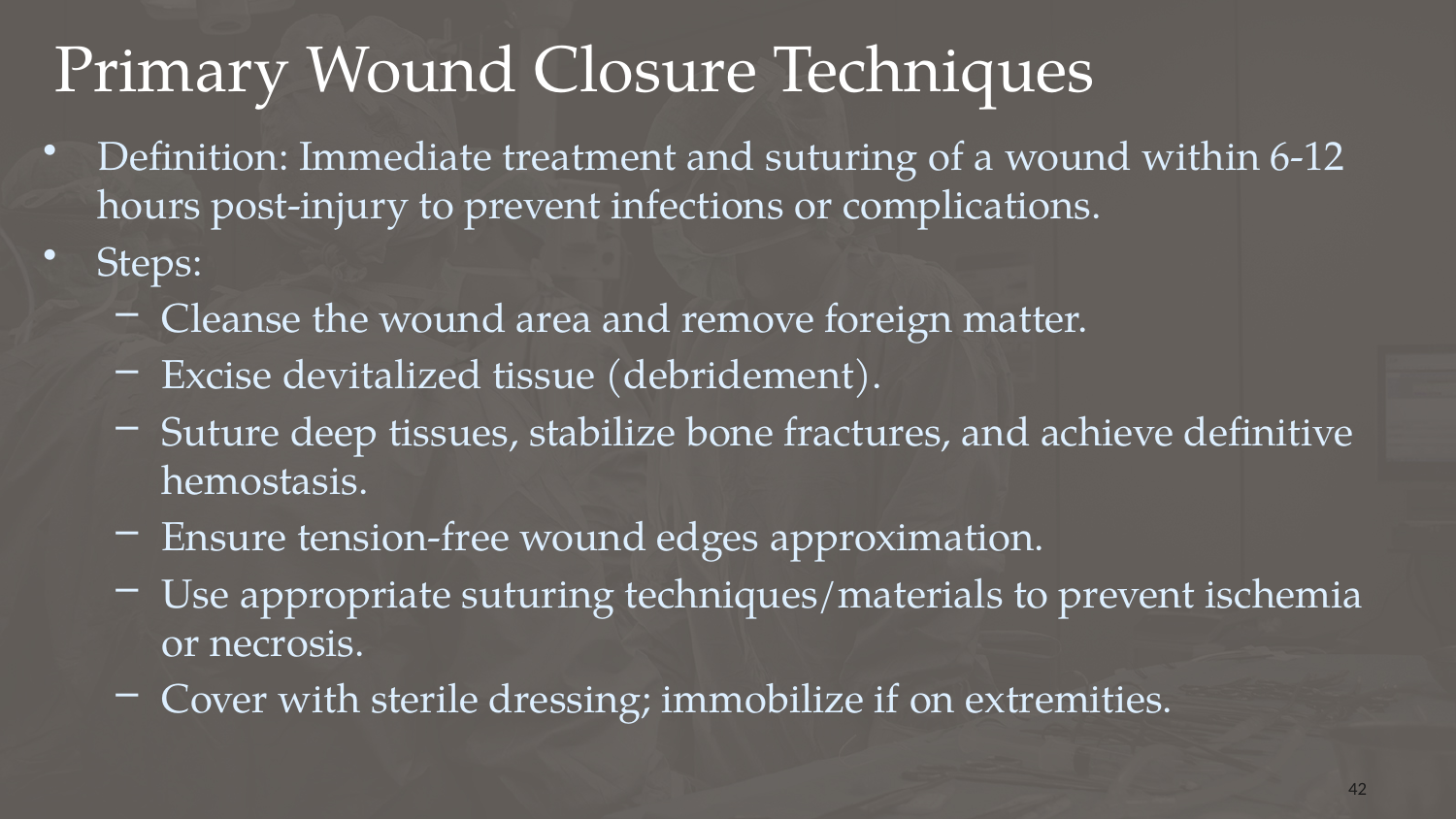

# Primary Wound Closure Techniques
Definition: Immediate treatment and suturing of a wound within 6-12 hours post-injury to prevent infections or complications.
Steps:
Cleanse the wound area and remove foreign matter.
Excise devitalized tissue (debridement).
Suture deep tissues, stabilize bone fractures, and achieve definitive hemostasis.
Ensure tension-free wound edges approximation.
Use appropriate suturing techniques/materials to prevent ischemia or necrosis.
Cover with sterile dressing; immobilize if on extremities.

42